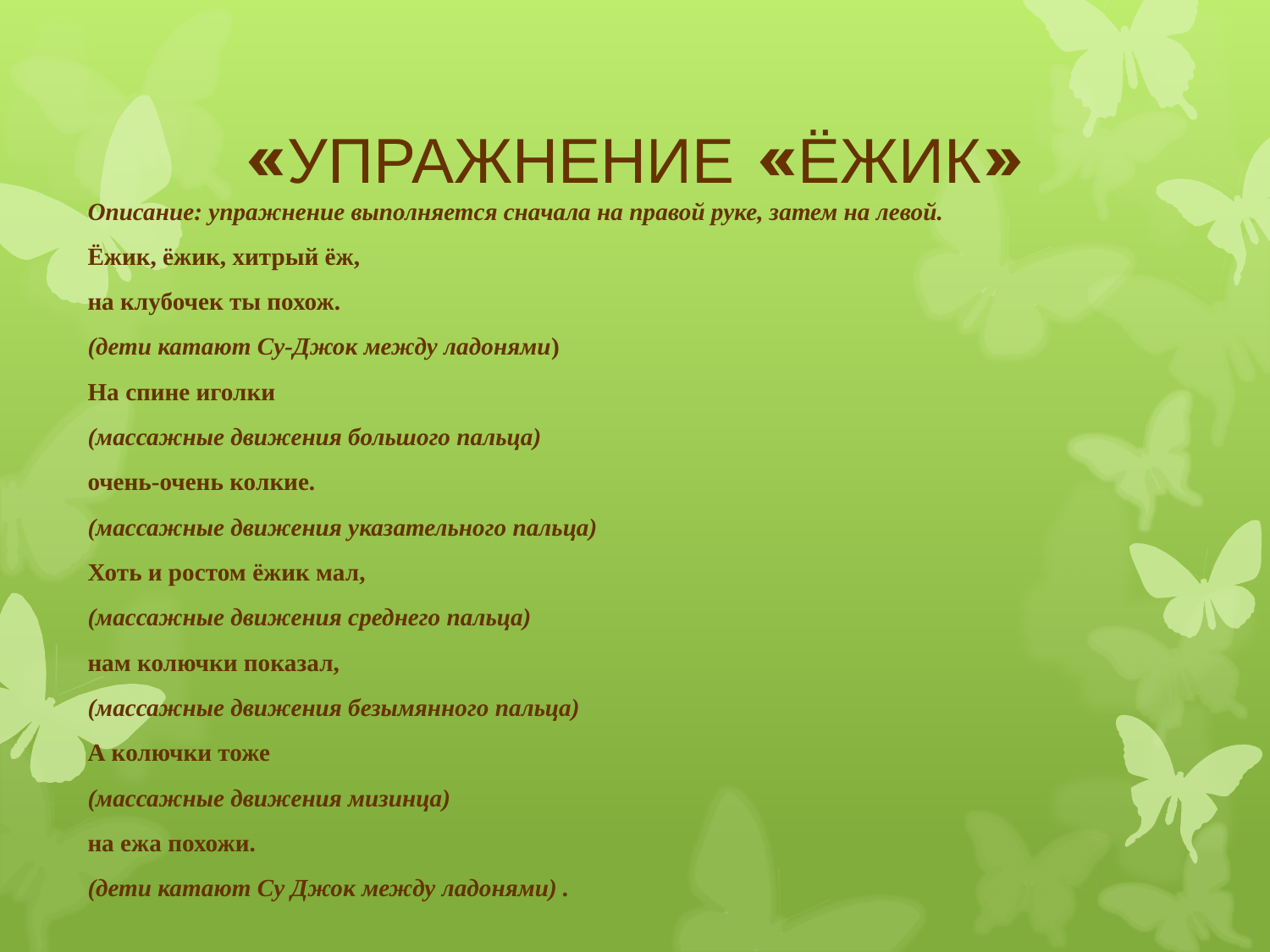

# «УПРАЖНЕНИЕ «ЁЖИК»
Описание: упражнение выполняется сначала на правой руке, затем на левой.
Ёжик, ёжик, хитрый ёж,
на клубочек ты похож.
(дети катают Су-Джок между ладонями)
На спине иголки
(массажные движения большого пальца)
очень-очень колкие.
(массажные движения указательного пальца)
Хоть и ростом ёжик мал,
(массажные движения среднего пальца)
нам колючки показал,
(массажные движения безымянного пальца)
А колючки тоже
(массажные движения мизинца)
на ежа похожи.
(дети катают Су Джок между ладонями) .